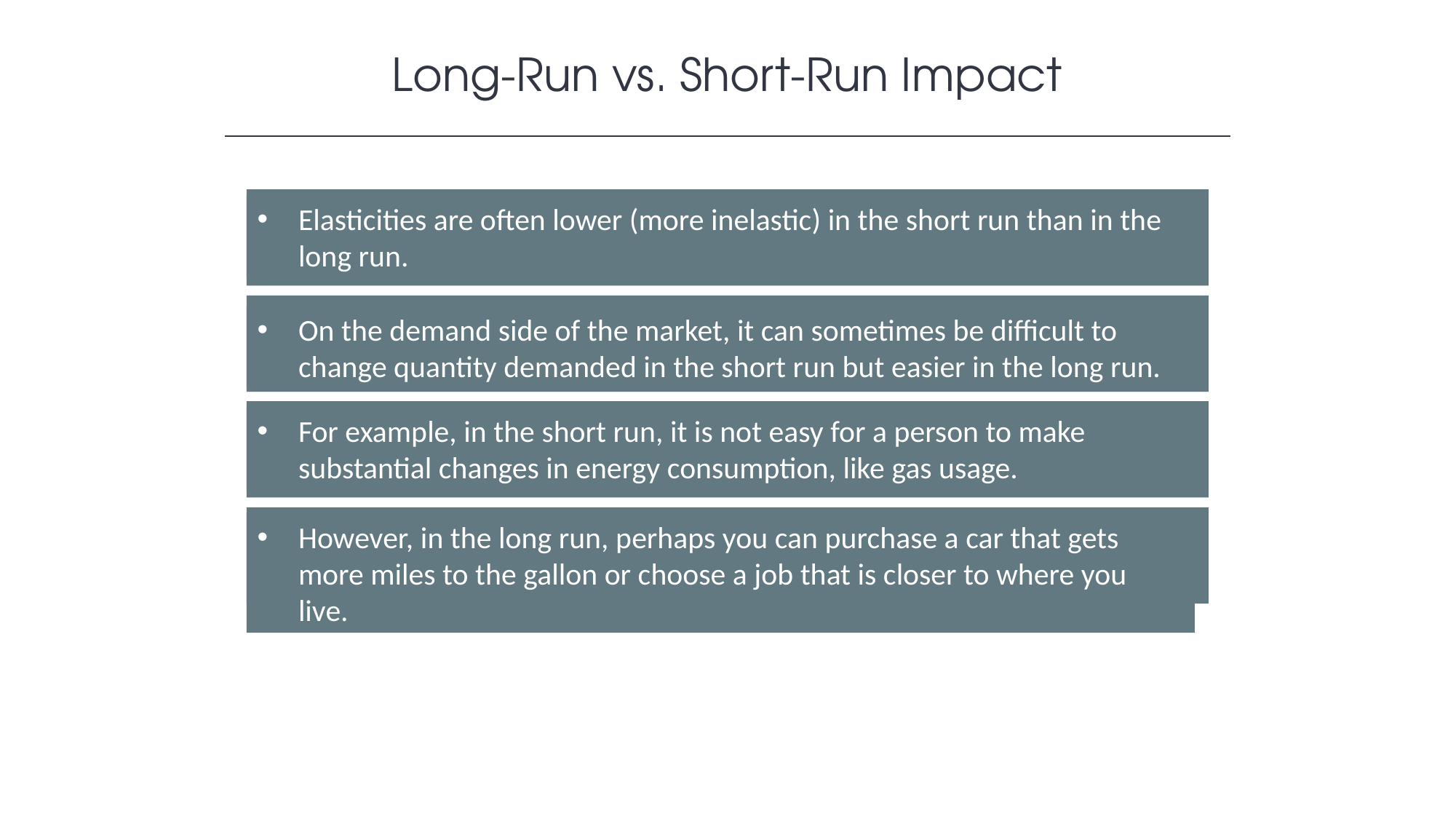

Long-Run vs. Short-Run Impact

Elasticities are often lower (more inelastic) in the short run than in the long run.

On the demand side of the market, it can sometimes be difficult to change quantity demanded in the short run but easier in the long run.

For example, in the short run, it is not easy for a person to make substantial changes in energy consumption, like gas usage.

However, in the long run, perhaps you can purchase a car that gets more miles to the gallon or choose a job that is closer to where you live.